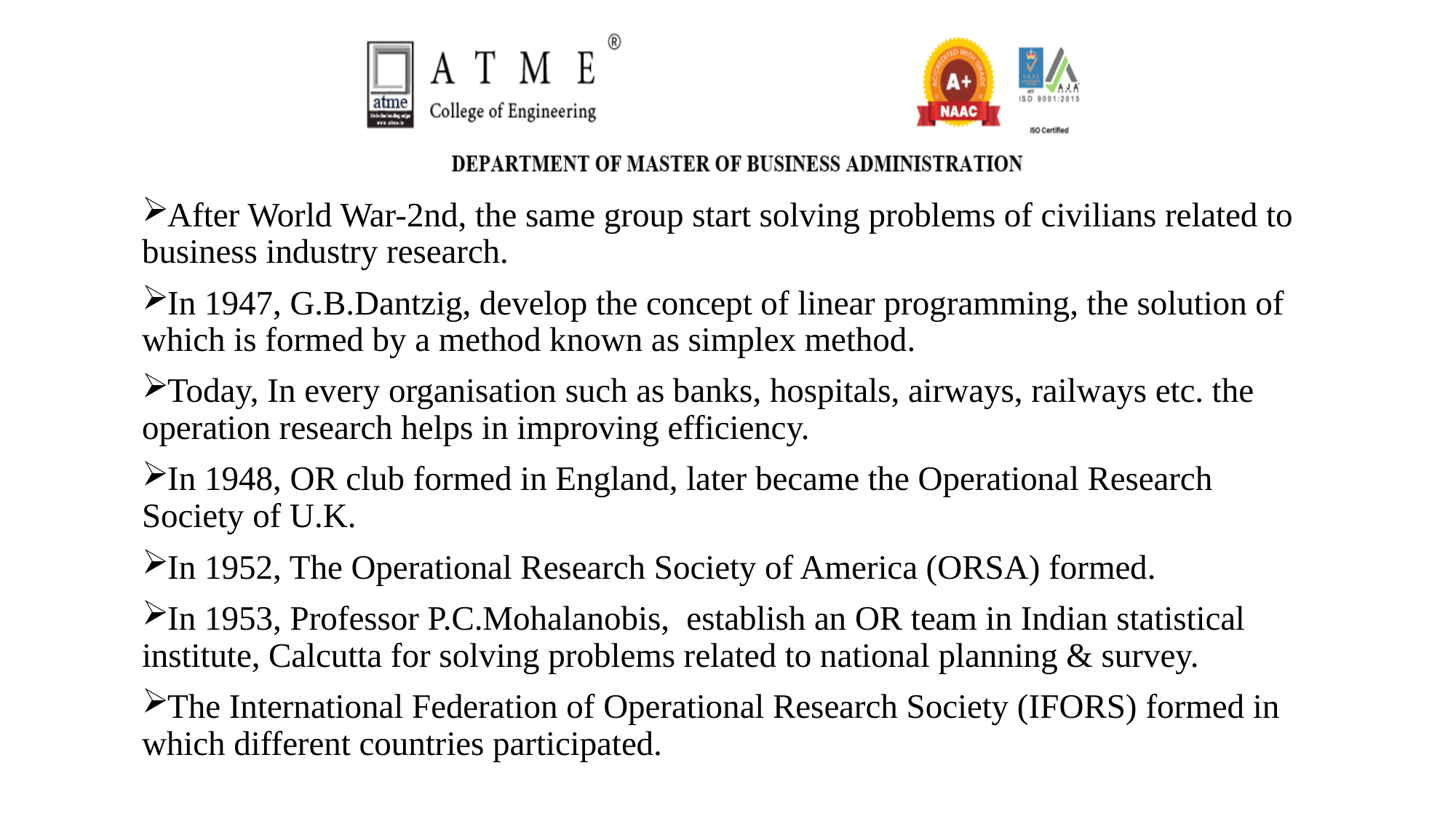

After World War-2nd, the same group start solving problems of civilians related to business industry research.
In 1947, G.B.Dantzig, develop the concept of linear programming, the solution of which is formed by a method known as simplex method.
Today, In every organisation such as banks, hospitals, airways, railways etc. the operation research helps in improving efficiency.
In 1948, OR club formed in England, later became the Operational Research Society of U.K.
In 1952, The Operational Research Society of America (ORSA) formed.
In 1953, Professor P.C.Mohalanobis,  establish an OR team in Indian statistical institute, Calcutta for solving problems related to national planning & survey.
The International Federation of Operational Research Society (IFORS) formed in which different countries participated.